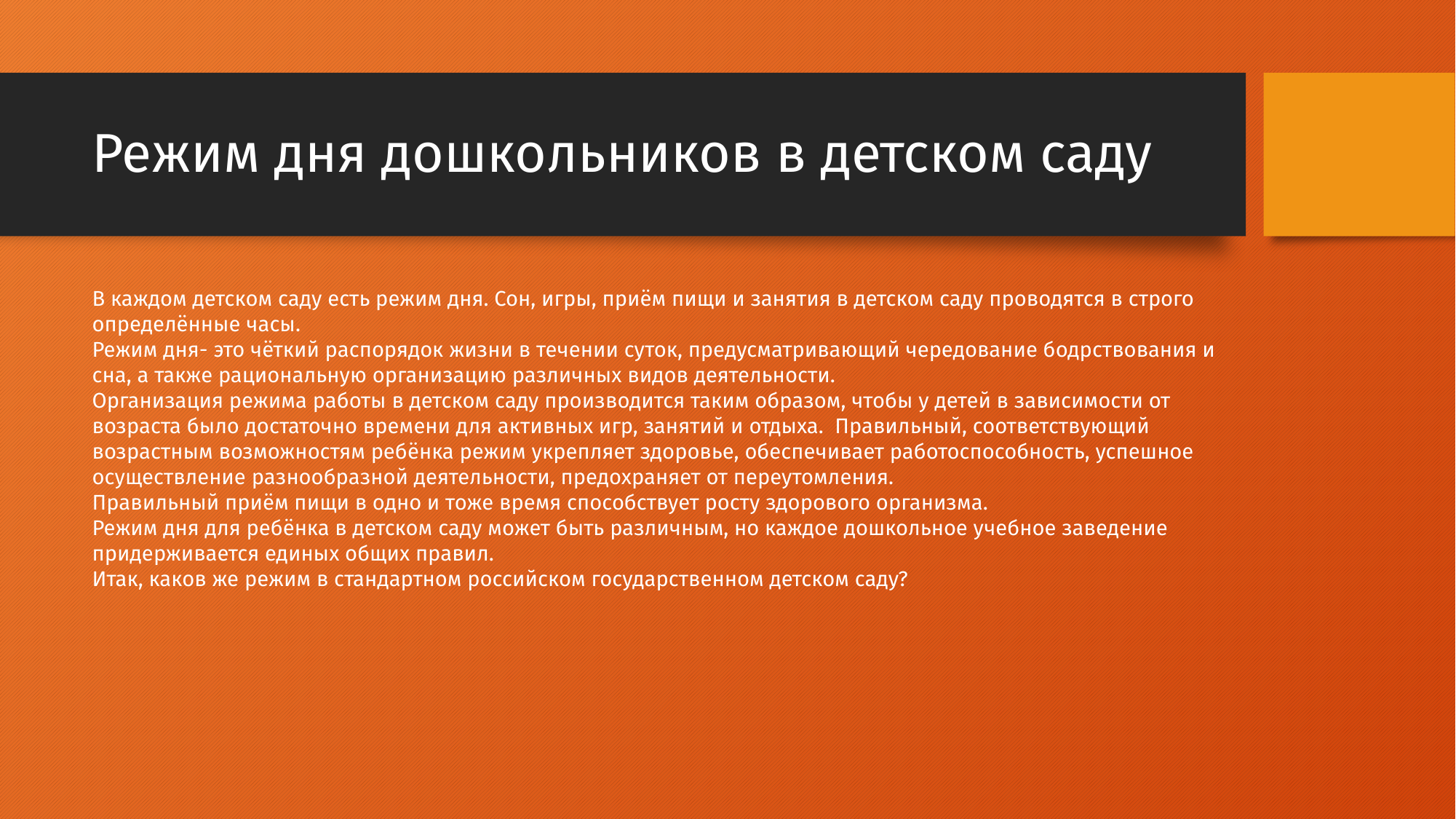

# Режим дня дошкольников в детском саду
В каждом детском саду есть режим дня. Сон, игры, приём пищи и занятия в детском саду проводятся в строго определённые часы.
Режим дня- это чёткий распорядок жизни в течении суток, предусматривающий чередование бодрствования и сна, а также рациональную организацию различных видов деятельности.
Организация режима работы в детском саду производится таким образом, чтобы у детей в зависимости от возраста было достаточно времени для активных игр, занятий и отдыха.  Правильный, соответствующий возрастным возможностям ребёнка режим укрепляет здоровье, обеспечивает работоспособность, успешное осуществление разнообразной деятельности, предохраняет от переутомления.
Правильный приём пищи в одно и тоже время способствует росту здорового организма.
Режим дня для ребёнка в детском саду может быть различным, но каждое дошкольное учебное заведение придерживается единых общих правил.
Итак, каков же режим в стандартном российском государственном детском саду?